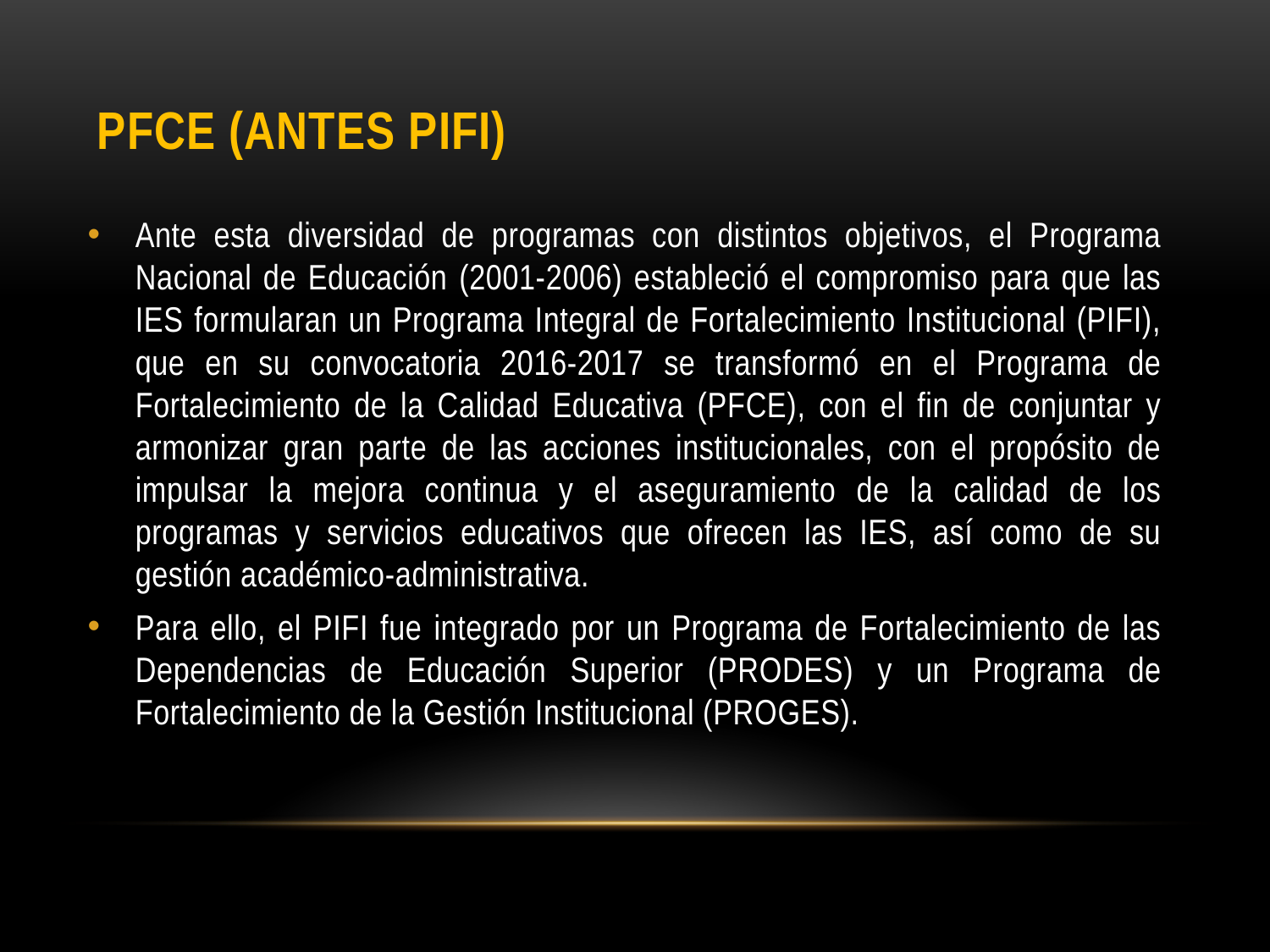

# PFCE (antes pIFI)
Ante esta diversidad de programas con distintos objetivos, el Programa Nacional de Educación (2001-2006) estableció el compromiso para que las IES formularan un Programa Integral de Fortalecimiento Institucional (PIFI), que en su convocatoria 2016-2017 se transformó en el Programa de Fortalecimiento de la Calidad Educativa (PFCE), con el fin de conjuntar y armonizar gran parte de las acciones institucionales, con el propósito de impulsar la mejora continua y el aseguramiento de la calidad de los programas y servicios educativos que ofrecen las IES, así como de su gestión académico-administrativa.
Para ello, el PIFI fue integrado por un Programa de Fortalecimiento de las Dependencias de Educación Superior (PRODES) y un Programa de Fortalecimiento de la Gestión Institucional (PROGES).